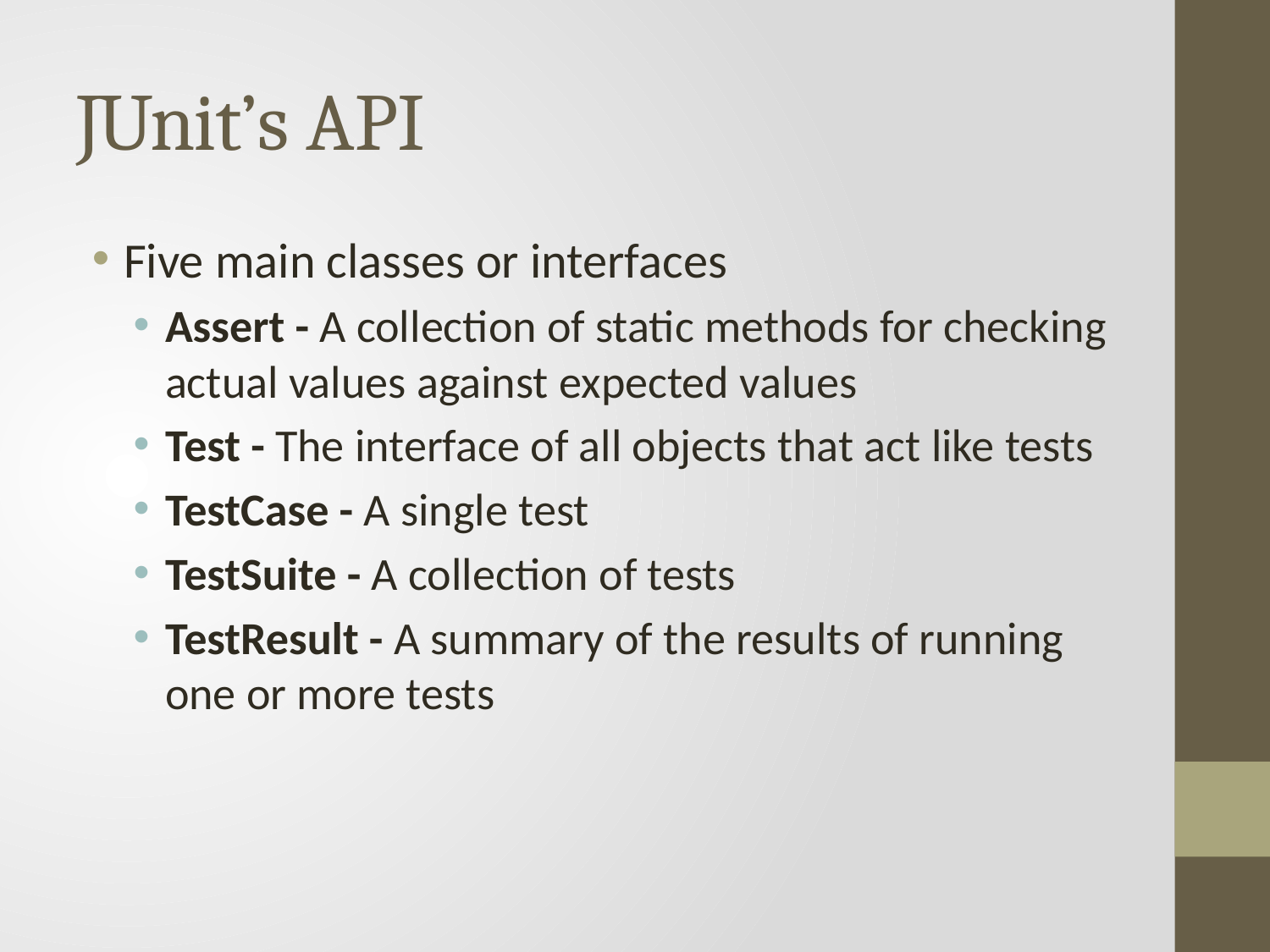

# JUnit’s API
Five main classes or interfaces
Assert - A collection of static methods for checking actual values against expected values
Test - The interface of all objects that act like tests
TestCase - A single test
TestSuite - A collection of tests
TestResult - A summary of the results of running one or more tests